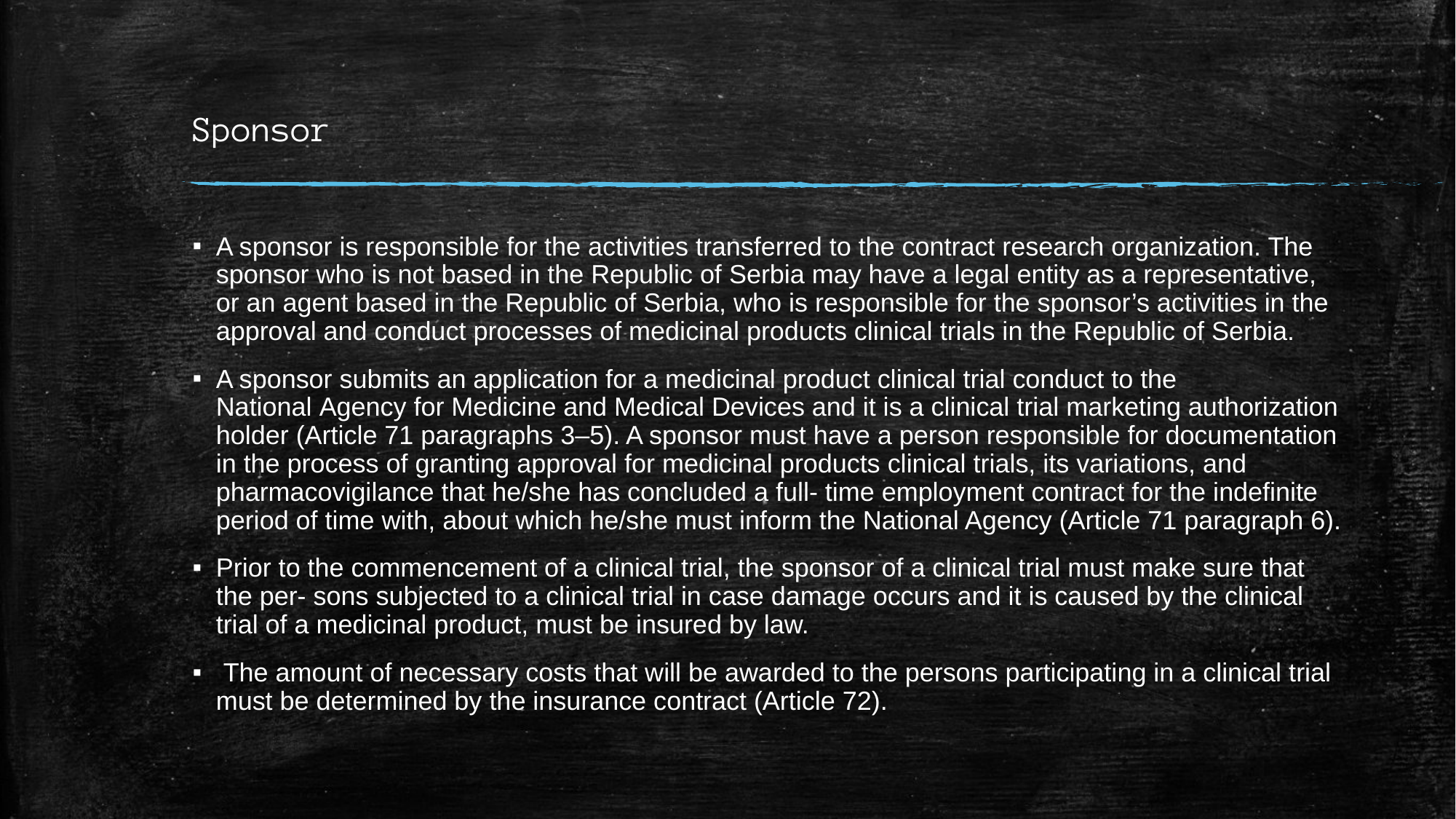

# Sponsor
A sponsor is responsible for the activities transferred to the contract research organization. The sponsor who is not based in the Republic of Serbia may have a legal entity as a representative, or an agent based in the Republic of Serbia, who is responsible for the sponsor’s activities in the approval and conduct processes of medicinal products clinical trials in the Republic of Serbia.
A sponsor submits an application for a medicinal product clinical trial conduct to the National Agency for Medicine and Medical Devices and it is a clinical trial marketing authorization holder (Article 71 paragraphs 3–5). A sponsor must have a person responsible for documentation in the process of granting approval for medicinal products clinical trials, its variations, and pharmacovigilance that he/she has concluded a full- time employment contract for the indeﬁnite period of time with, about which he/she must inform the National Agency (Article 71 paragraph 6).
Prior to the commencement of a clinical trial, the sponsor of a clinical trial must make sure that the per- sons subjected to a clinical trial in case damage occurs and it is caused by the clinical trial of a medicinal product, must be insured by law.
 The amount of necessary costs that will be awarded to the persons participating in a clinical trial must be determined by the insurance contract (Article 72).